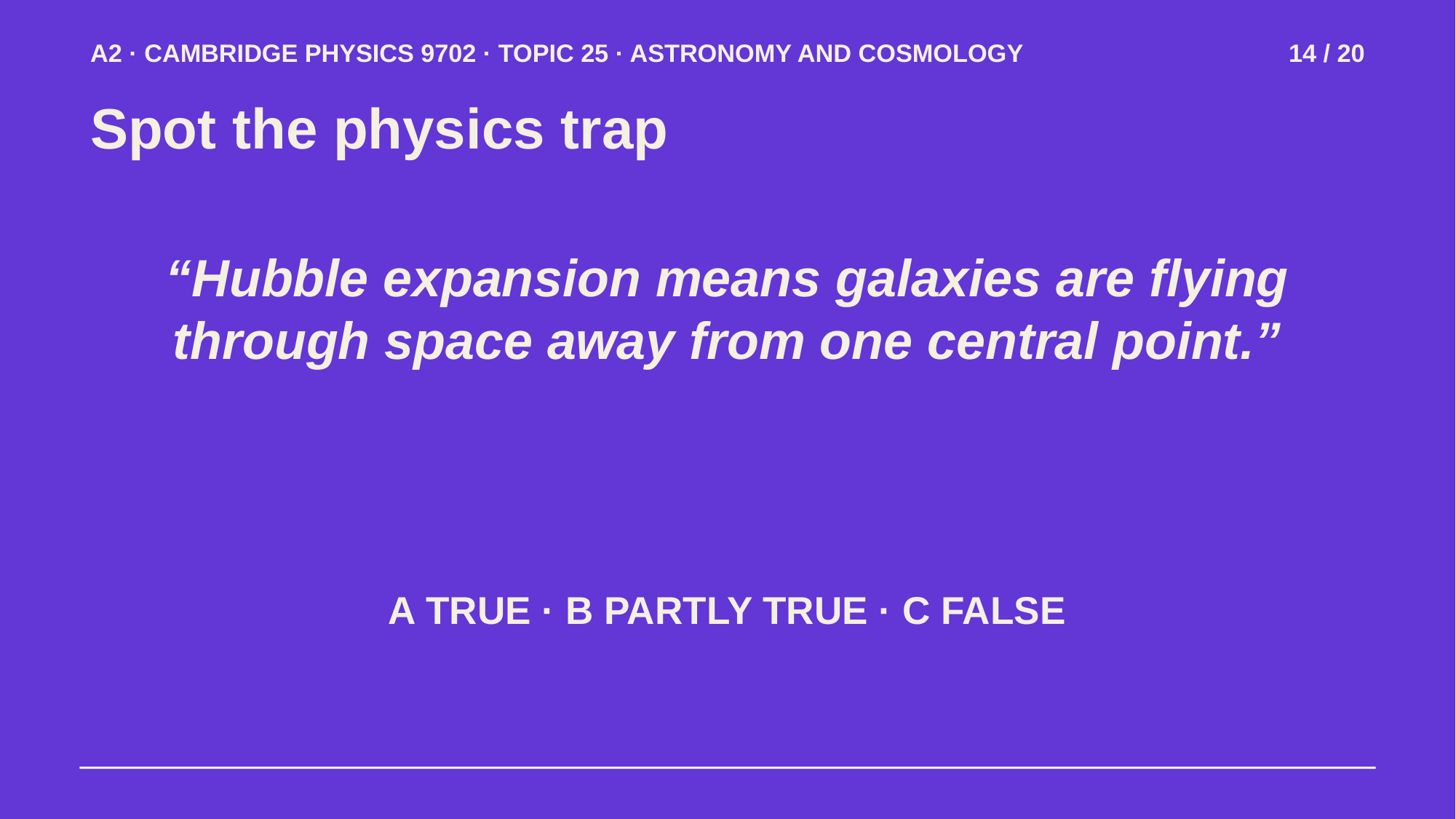

A2 · CAMBRIDGE PHYSICS 9702 · TOPIC 25 · ASTRONOMY AND COSMOLOGY
14 / 20
Spot the physics trap
“Hubble expansion means galaxies are flying through space away from one central point.”
A TRUE · B PARTLY TRUE · C FALSE